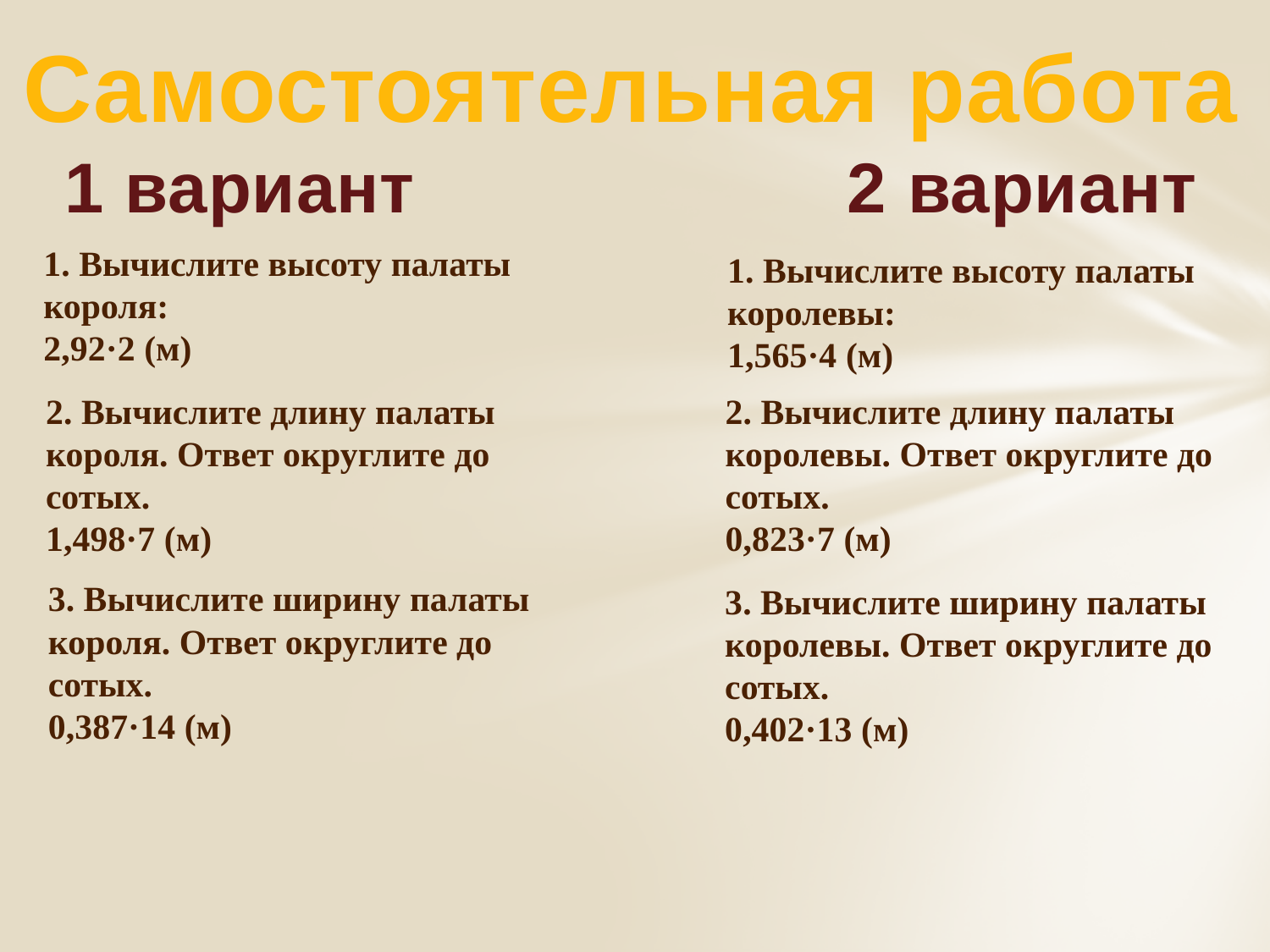

Самостоятельная работа

1 вариант   			 2 вариант
1. Вычислите высоту палаты короля:
2,92·2 (м)
1. Вычислите высоту палаты королевы:
1,565·4 (м)

2. Вычислите длину палаты короля. Ответ округлите до сотых.
1,498·7 (м)
2. Вычислите длину палаты королевы. Ответ округлите до сотых.
0,823·7 (м)
3. Вычислите ширину палаты короля. Ответ округлите до сотых.
0,387·14 (м)
3. Вычислите ширину палаты королевы. Ответ округлите до сотых.
0,402·13 (м)